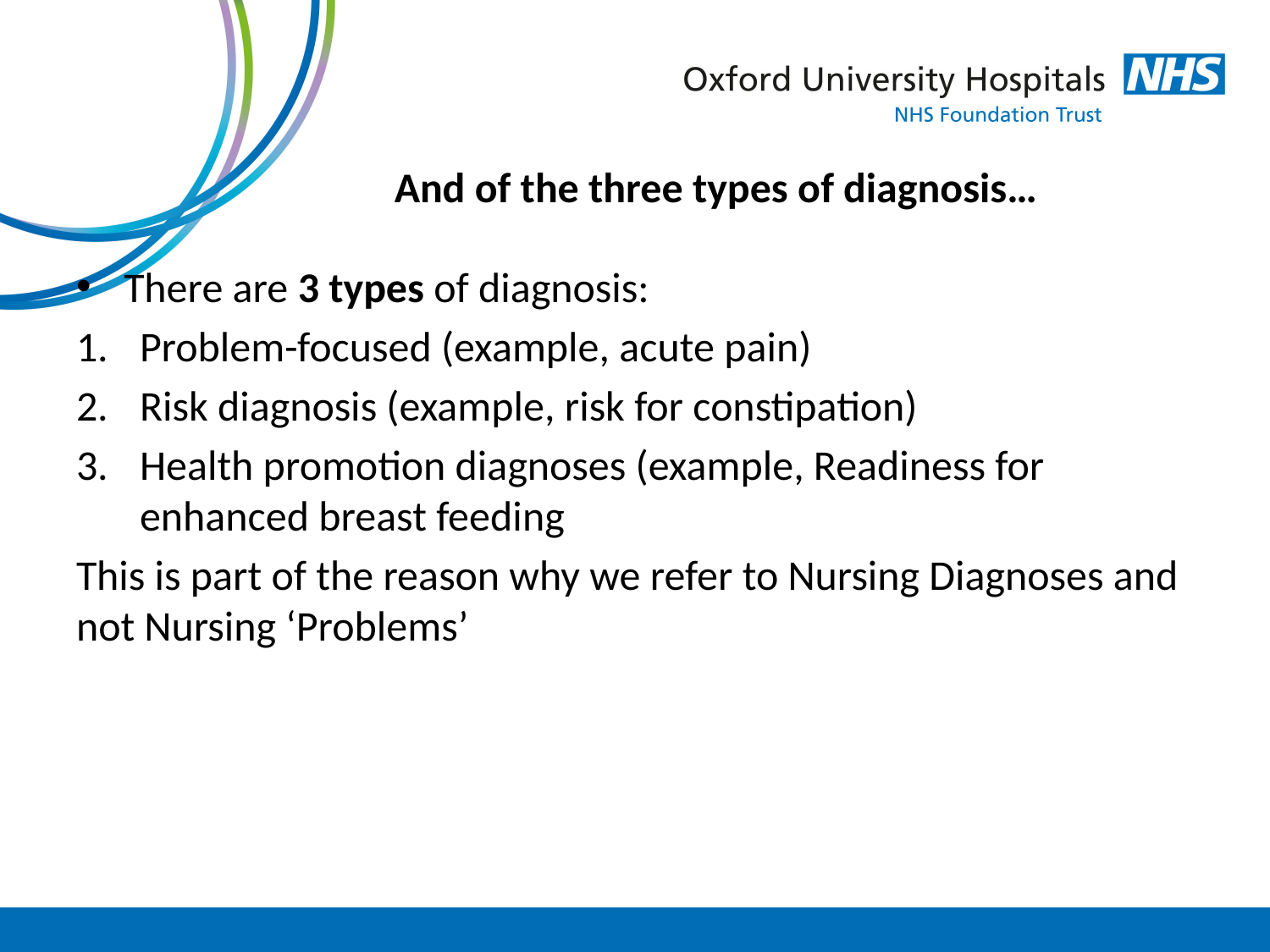

# And of the three types of diagnosis…
There are 3 types of diagnosis:
Problem-focused (example, acute pain)
Risk diagnosis (example, risk for constipation)
Health promotion diagnoses (example, Readiness for enhanced breast feeding
This is part of the reason why we refer to Nursing Diagnoses and not Nursing ‘Problems’